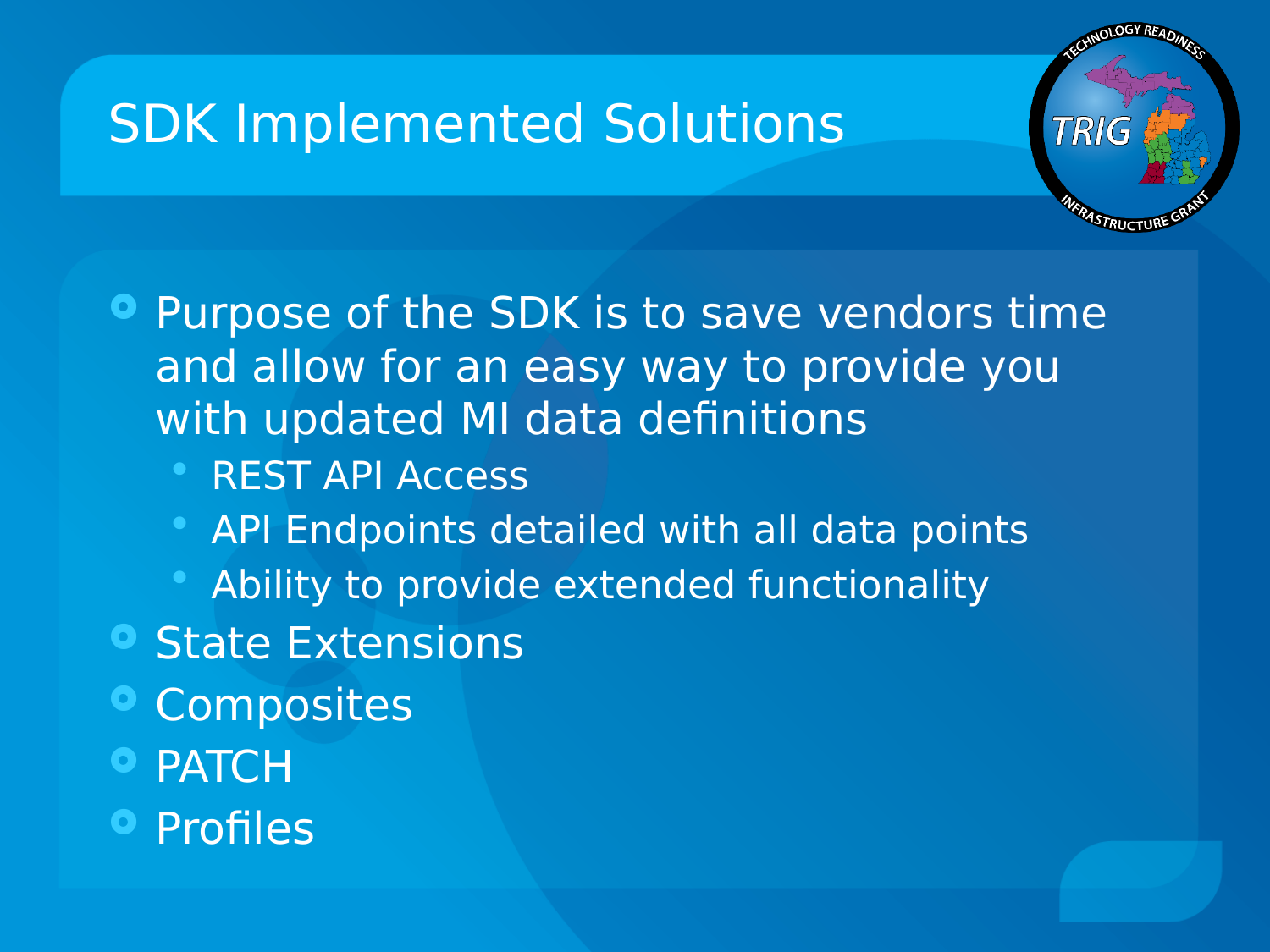

# SDK Implemented Solutions
Purpose of the SDK is to save vendors time and allow for an easy way to provide you with updated MI data definitions
REST API Access
API Endpoints detailed with all data points
Ability to provide extended functionality
State Extensions
Composites
PATCH
Profiles